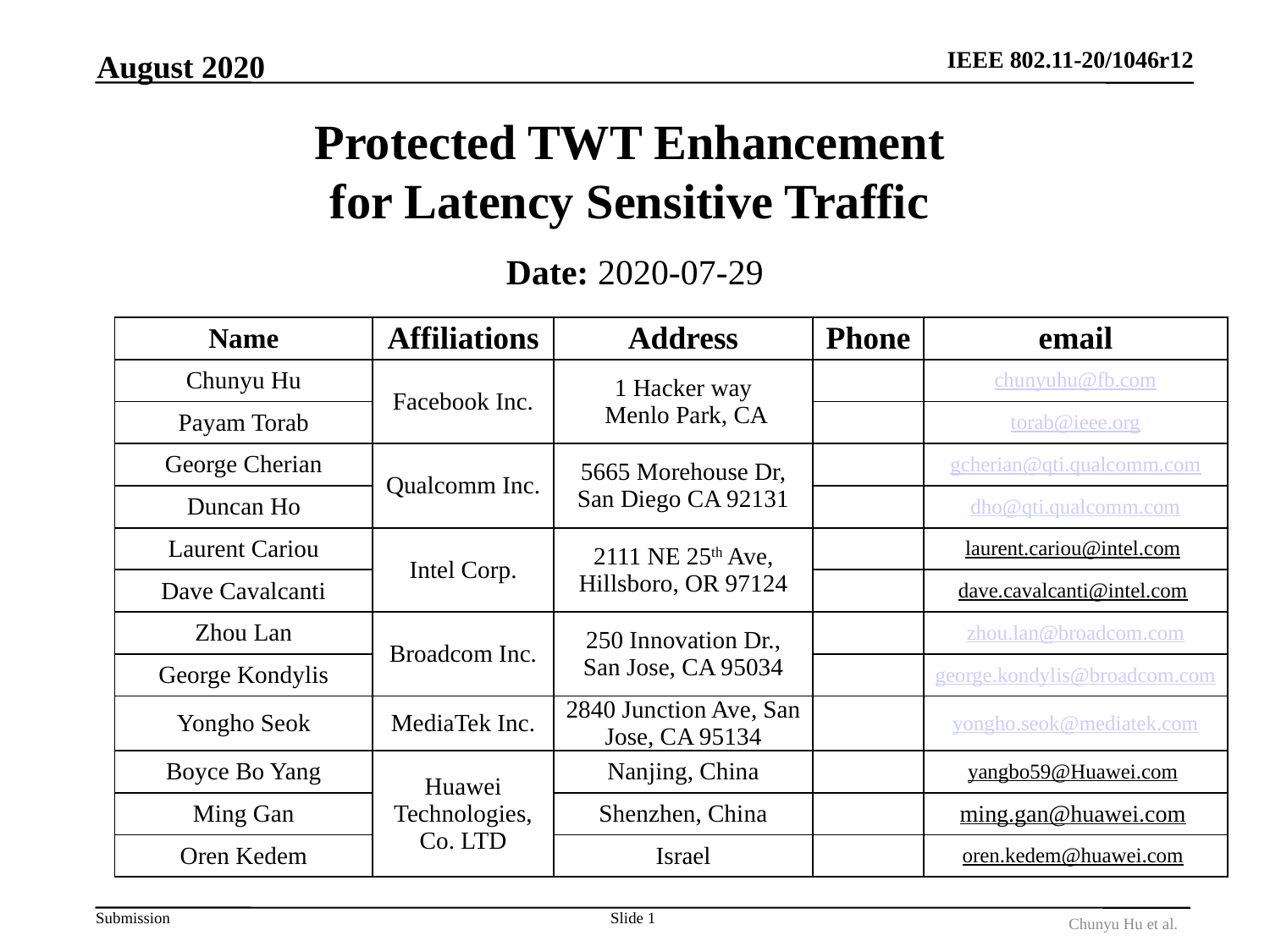

August 2020
# Protected TWT Enhancement for Latency Sensitive Traffic
Date: 2020-07-29
| Name | Affiliations | Address | Phone | email |
| --- | --- | --- | --- | --- |
| Chunyu Hu | Facebook Inc. | 1 Hacker way Menlo Park, CA |  | chunyuhu@fb.com |
| Payam Torab |  |  |  | torab@ieee.org |
| George Cherian | Qualcomm Inc. | 5665 Morehouse Dr, San Diego CA 92131 |  | gcherian@qti.qualcomm.com |
| Duncan Ho |  |  |  | dho@qti.qualcomm.com |
| Laurent Cariou | Intel Corp. | 2111 NE 25th Ave, Hillsboro, OR 97124 |  | laurent.cariou@intel.com |
| Dave Cavalcanti |  |  |  | dave.cavalcanti@intel.com |
| Zhou Lan | Broadcom Inc. | 250 Innovation Dr., San Jose, CA 95034 |  | zhou.lan@broadcom.com |
| George Kondylis |  |  |  | george.kondylis@broadcom.com |
| Yongho Seok | MediaTek Inc. | 2840 Junction Ave, San Jose, CA 95134 |  | yongho.seok@mediatek.com |
| Boyce Bo Yang | Huawei Technologies, Co. LTD | Nanjing, China |  | yangbo59@Huawei.com |
| Ming Gan |  | Shenzhen, China |  | ming.gan@huawei.com |
| Oren Kedem |  | Israel |  | oren.kedem@huawei.com |
Slide 1
Chunyu Hu et al.